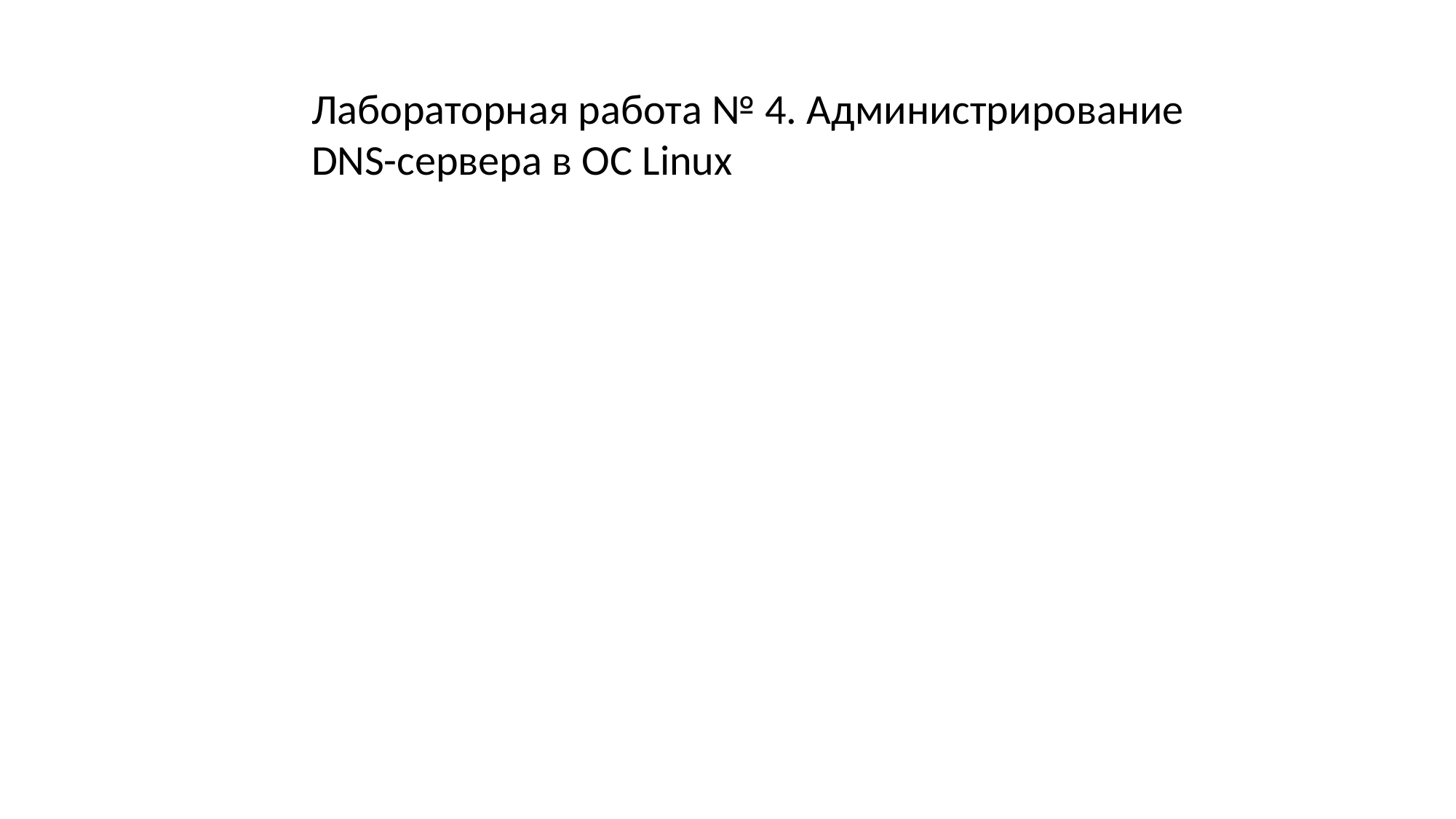

Лабораторная работа № 4. Администрирование
DNS-сервера в ОС Linux